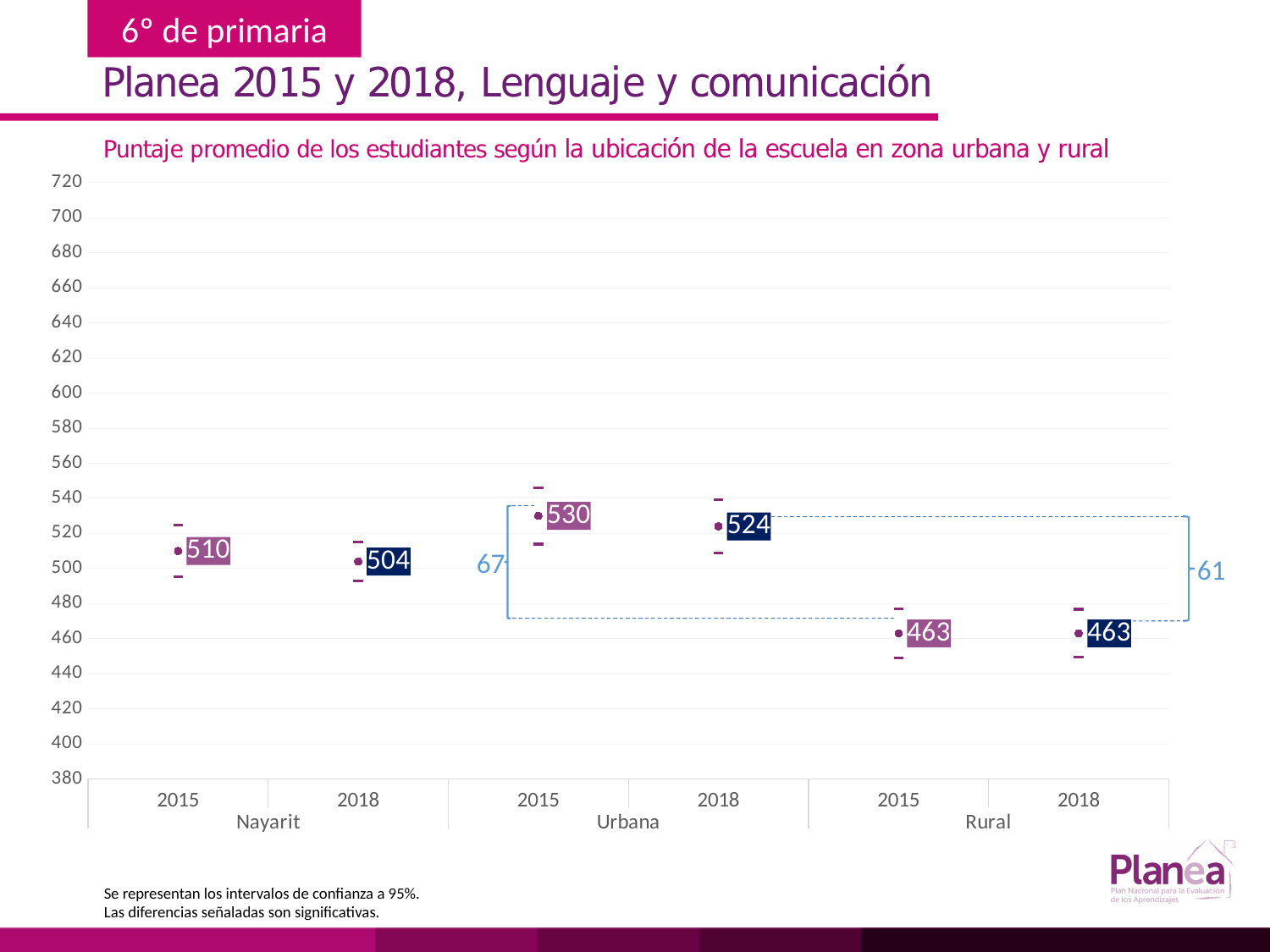

Planea 2015 y 2018, Lenguaje y comunicación

Puntaje promedio de los estudiantes según la ubicación de la escuela en zona urbana y rural

### Chart

| Category |  |  |  |
|---|---|---|---|
| 2015 | 495.274 | 524.726 | 510.0 |
| 2018 | 493.055 | 514.945 | 504.0 |
| 2015 | 513.881 | 546.119 | 530.0 |
| 2018 | 508.876 | 539.124 | 524.0 |
| 2015 | 448.871 | 477.129 | 463.0 |
| 2018 | 449.269 | 476.731 | 463.0 |
67

61
Se representan los intervalos de confianza a 95%.
Las diferencias señaladas son significativas.